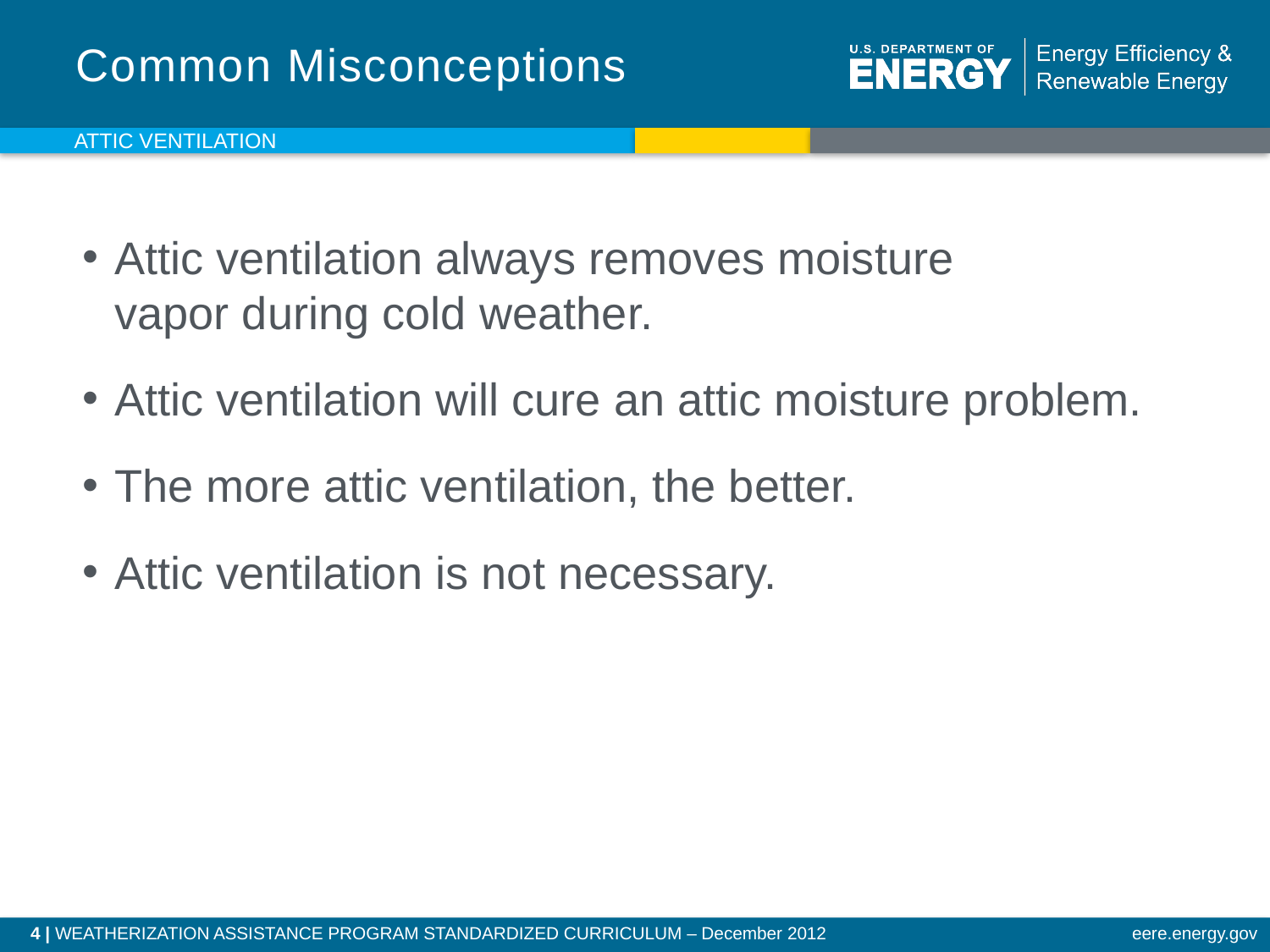

Common Misconceptions
Attic Ventilation
Attic ventilation always removes moisture
vapor during cold weather.
Attic ventilation will cure an attic moisture problem.
The more attic ventilation, the better.
Attic ventilation is not necessary.